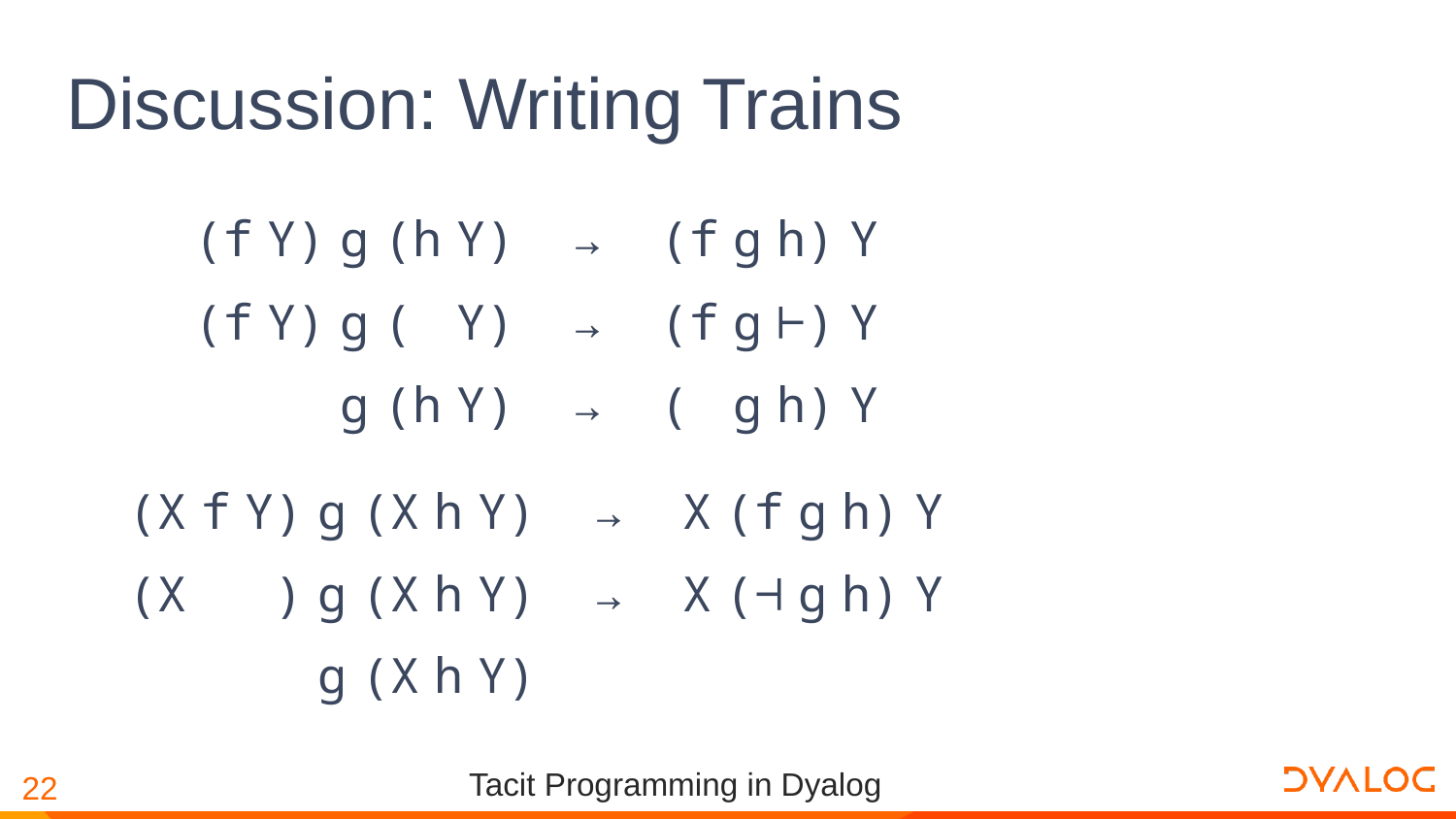

# Discussion: Writing Trains
(f Y) g (h Y)  →  (f g h) Y
(f Y) g (  Y)  →  (f g ⊢) Y
      g (h Y)  →  (  g h) Y
(X f Y) g (X h Y)  →  X (f g h) Y
(X   ) g (X h Y)  →  X (⊣ g h) Y
       g (X h Y)  →  X (  g h) Y